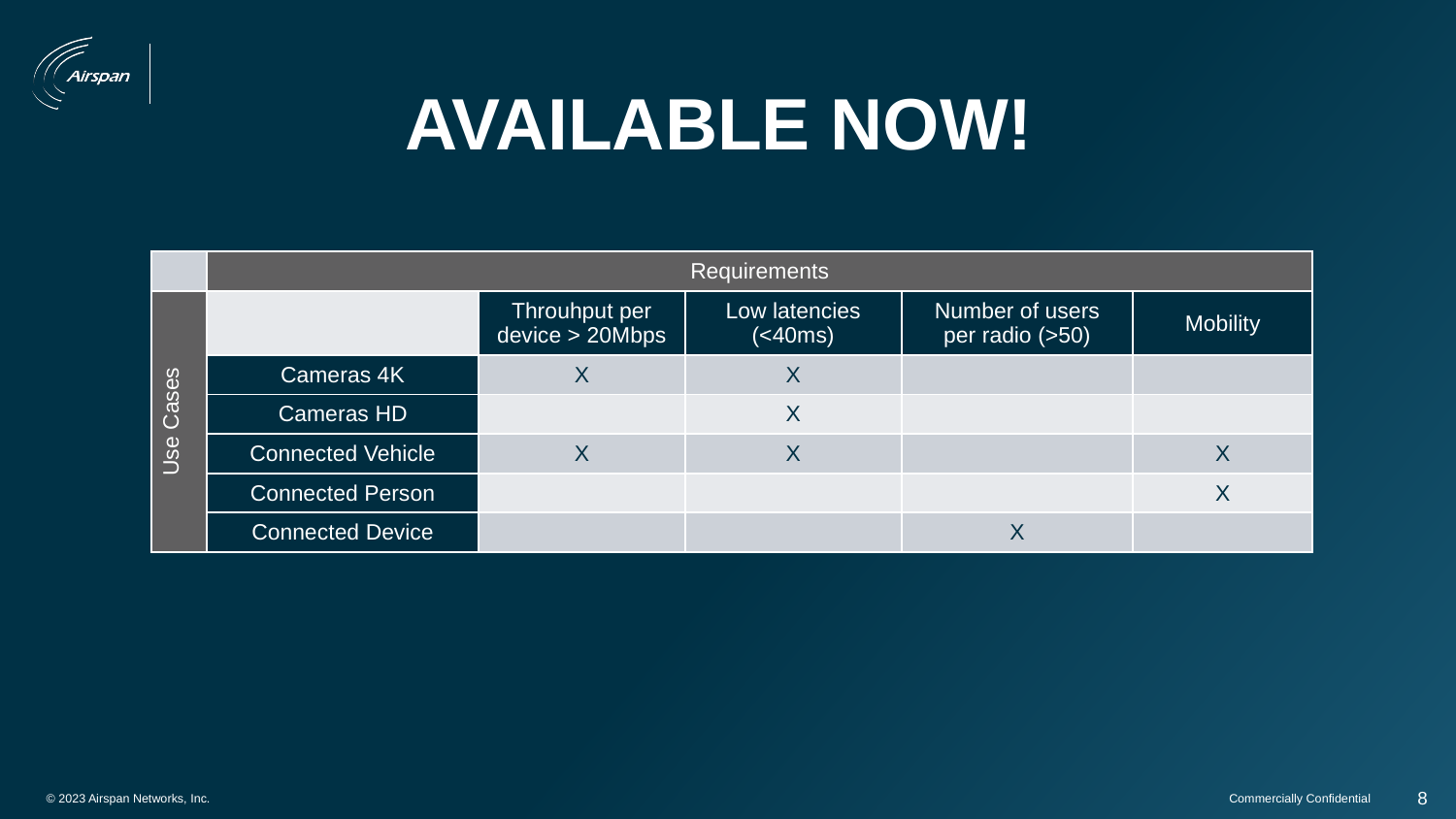

AVAILABLE NOW!

|  | Requirements | Requirements |  |  |  |
| --- | --- | --- | --- | --- | --- |
| Use Cases |  | Throuhput per device > 20Mbps | Low latencies (<40ms) | Number of users per radio (>50) | Mobility |
|  | Cameras 4K | X | X |  |  |
|  | Cameras HD |  | X |  |  |
|  | Connected Vehicle | X | X |  | X |
|  | Connected Person |  |  |  | X |
|  | Connected Device |  |  | X |  |